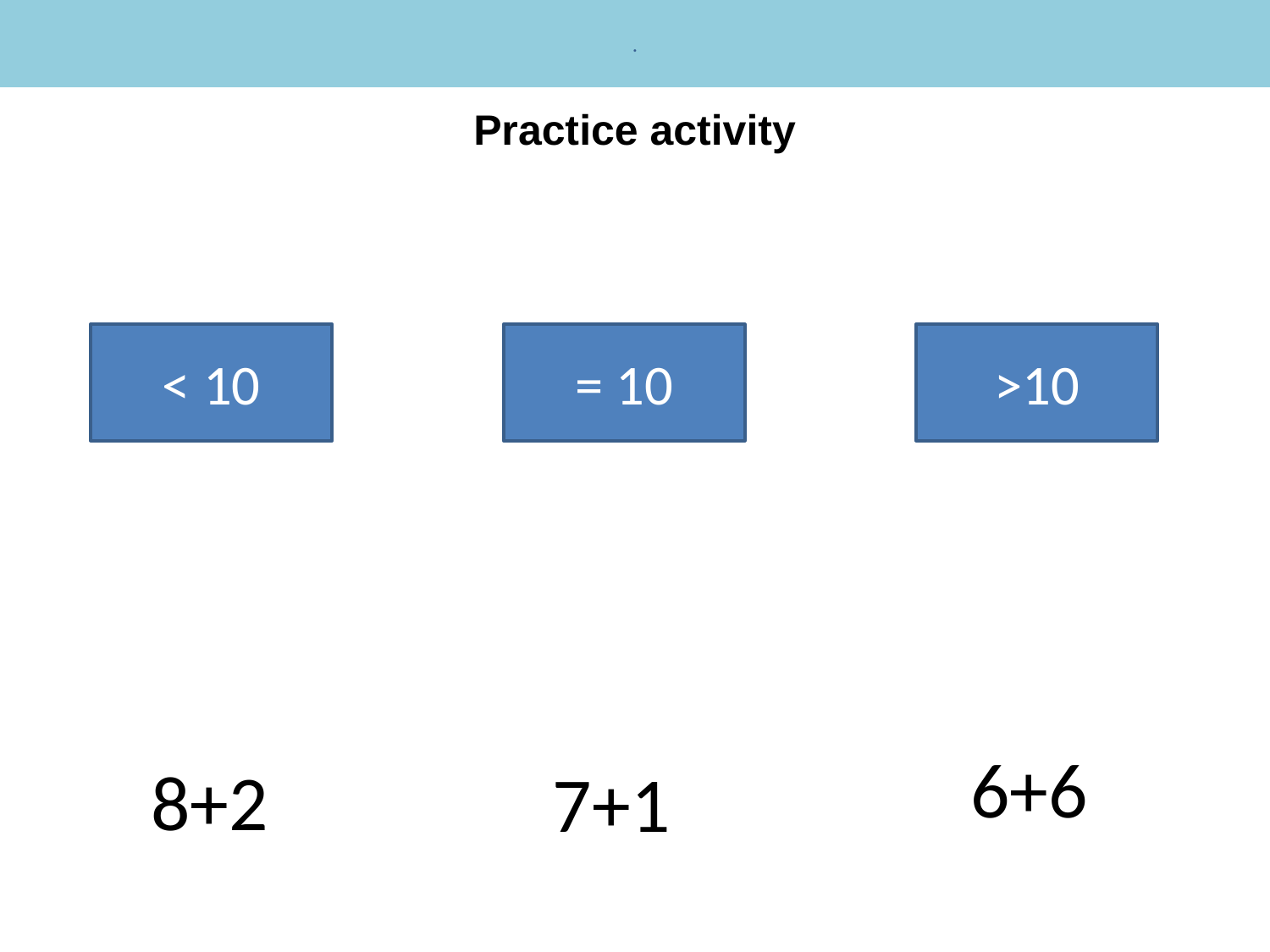

.
Practice activity

< 10
= 10
>10
6+6
8+2
7+1